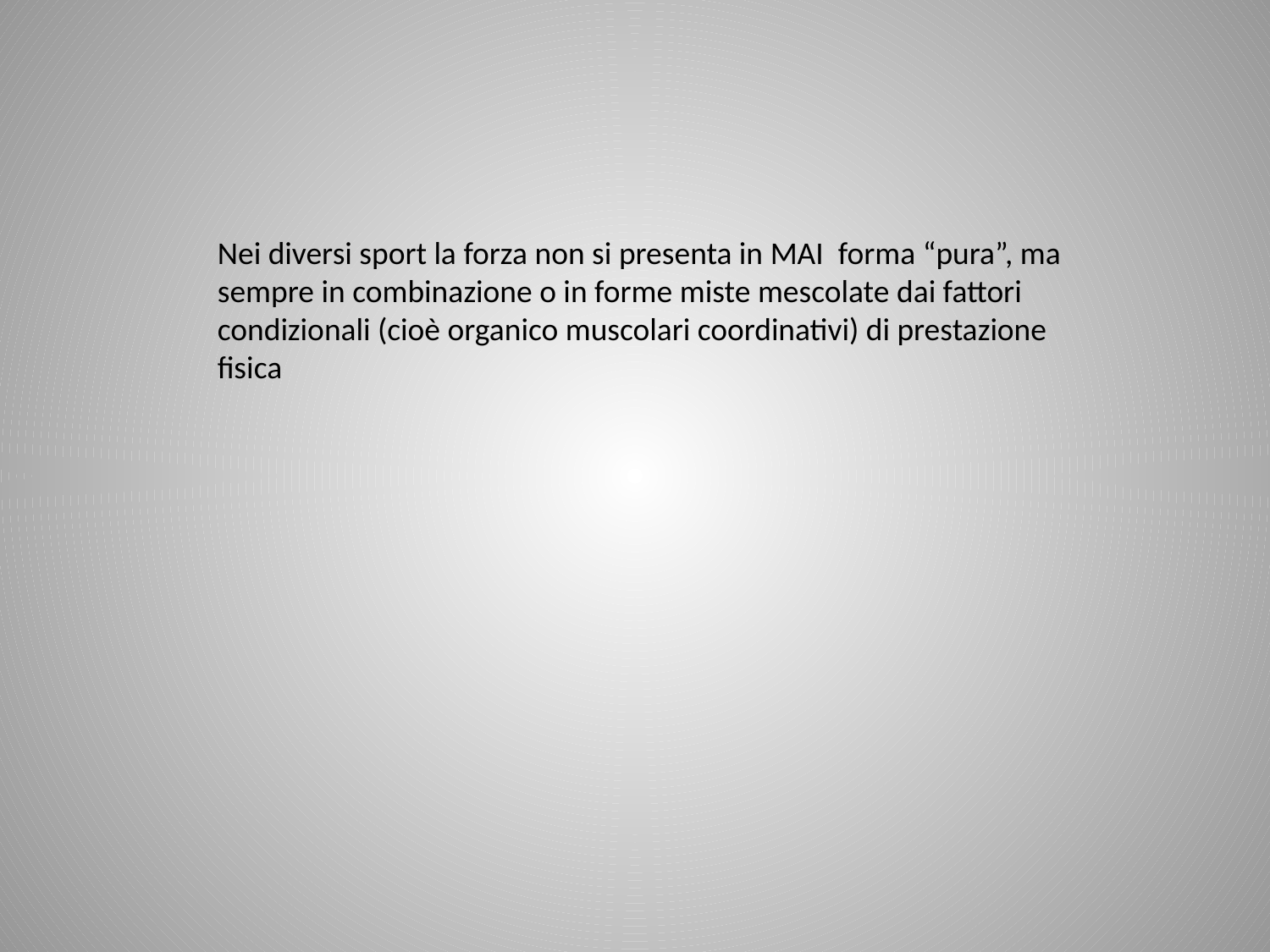

Nei diversi sport la forza non si presenta in MAI  forma “pura”, ma sempre in combinazione o in forme miste mescolate dai fattori condizionali (cioè organico muscolari coordinativi) di prestazione fisica